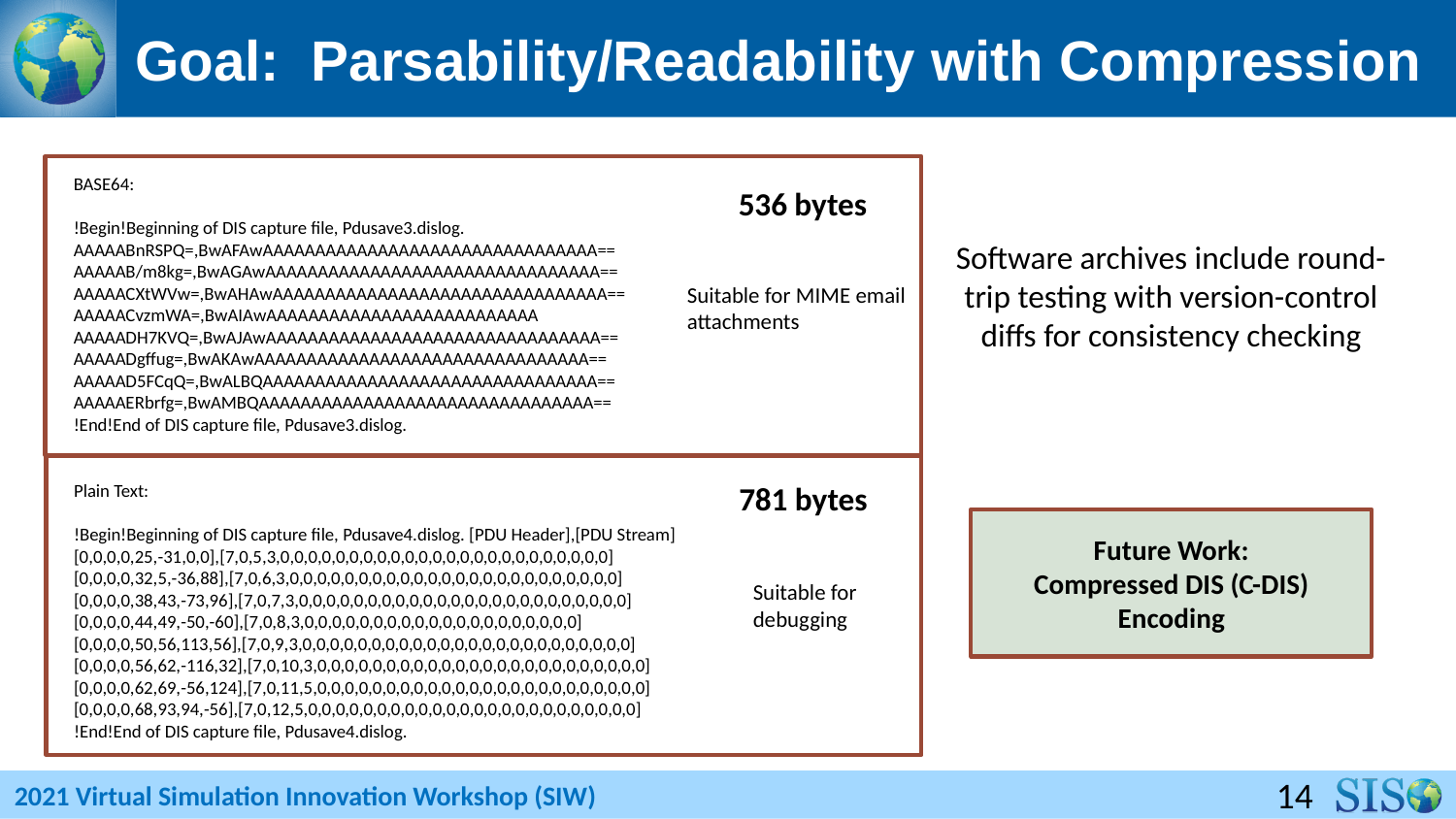

# Goal:  Parsability/Readability with Compression

BASE64:

!Begin!Beginning of DIS capture file, Pdusave3.dislog.
AAAAABnRSPQ=,BwAFAwAAAAAAAAAAAAAAAAAAAAAAAAAAAAAAAA==
AAAAAB/m8kg=,BwAGAwAAAAAAAAAAAAAAAAAAAAAAAAAAAAAAAA==
AAAAACXtWVw=,BwAHAwAAAAAAAAAAAAAAAAAAAAAAAAAAAAAAAA==
AAAAACvzmWA=,BwAIAwAAAAAAAAAAAAAAAAAAAAAAAAAA
AAAAADH7KVQ=,BwAJAwAAAAAAAAAAAAAAAAAAAAAAAAAAAAAAAA==
AAAAADgffug=,BwAKAwAAAAAAAAAAAAAAAAAAAAAAAAAAAAAAAA==
AAAAAD5FCqQ=,BwALBQAAAAAAAAAAAAAAAAAAAAAAAAAAAAAAAA==
AAAAAERbrfg=,BwAMBQAAAAAAAAAAAAAAAAAAAAAAAAAAAAAAAA==
!End!End of DIS capture file, Pdusave3.dislog.
536 bytes
Suitable for MIME email attachments

781 bytes
Plain Text:

!Begin!Beginning of DIS capture file, Pdusave4.dislog. [PDU Header],[PDU Stream]
[0,0,0,0,25,-31,0,0],[7,0,5,3,0,0,0,0,0,0,0,0,0,0,0,0,0,0,0,0,0,0,0,0,0,0,0,0]
[0,0,0,0,32,5,-36,88],[7,0,6,3,0,0,0,0,0,0,0,0,0,0,0,0,0,0,0,0,0,0,0,0,0,0,0,0]
[0,0,0,0,38,43,-73,96],[7,0,7,3,0,0,0,0,0,0,0,0,0,0,0,0,0,0,0,0,0,0,0,0,0,0,0,0]
[0,0,0,0,44,49,-50,-60],[7,0,8,3,0,0,0,0,0,0,0,0,0,0,0,0,0,0,0,0,0,0,0,0]
[0,0,0,0,50,56,113,56],[7,0,9,3,0,0,0,0,0,0,0,0,0,0,0,0,0,0,0,0,0,0,0,0,0,0,0,0]
[0,0,0,0,56,62,-116,32],[7,0,10,3,0,0,0,0,0,0,0,0,0,0,0,0,0,0,0,0,0,0,0,0,0,0,0,0]
[0,0,0,0,62,69,-56,124],[7,0,11,5,0,0,0,0,0,0,0,0,0,0,0,0,0,0,0,0,0,0,0,0,0,0,0,0]
[0,0,0,0,68,93,94,-56],[7,0,12,5,0,0,0,0,0,0,0,0,0,0,0,0,0,0,0,0,0,0,0,0,0,0,0,0]
!End!End of DIS capture file, Pdusave4.dislog.
Suitable for debugging
Software archives include round-trip testing with version-control diffs for consistency checking
Future Work:
Compressed DIS (C-DIS) Encoding